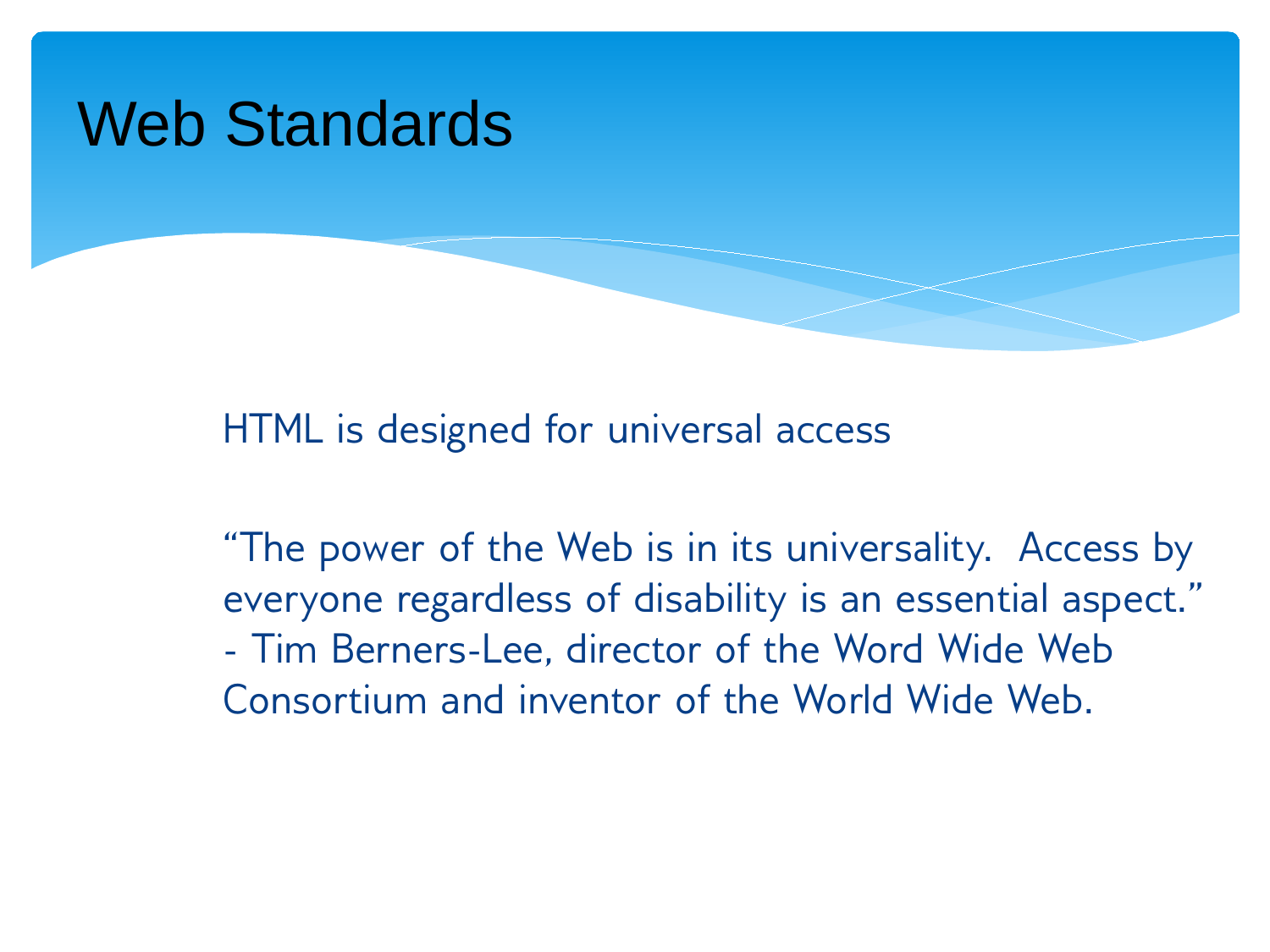

Web Standards

HTML is designed for universal access

“The power of the Web is in its universality.  Access by everyone regardless of disability is an essential aspect.”
- Tim Berners-Lee, director of the Word Wide Web Consortium and inventor of the World Wide Web.